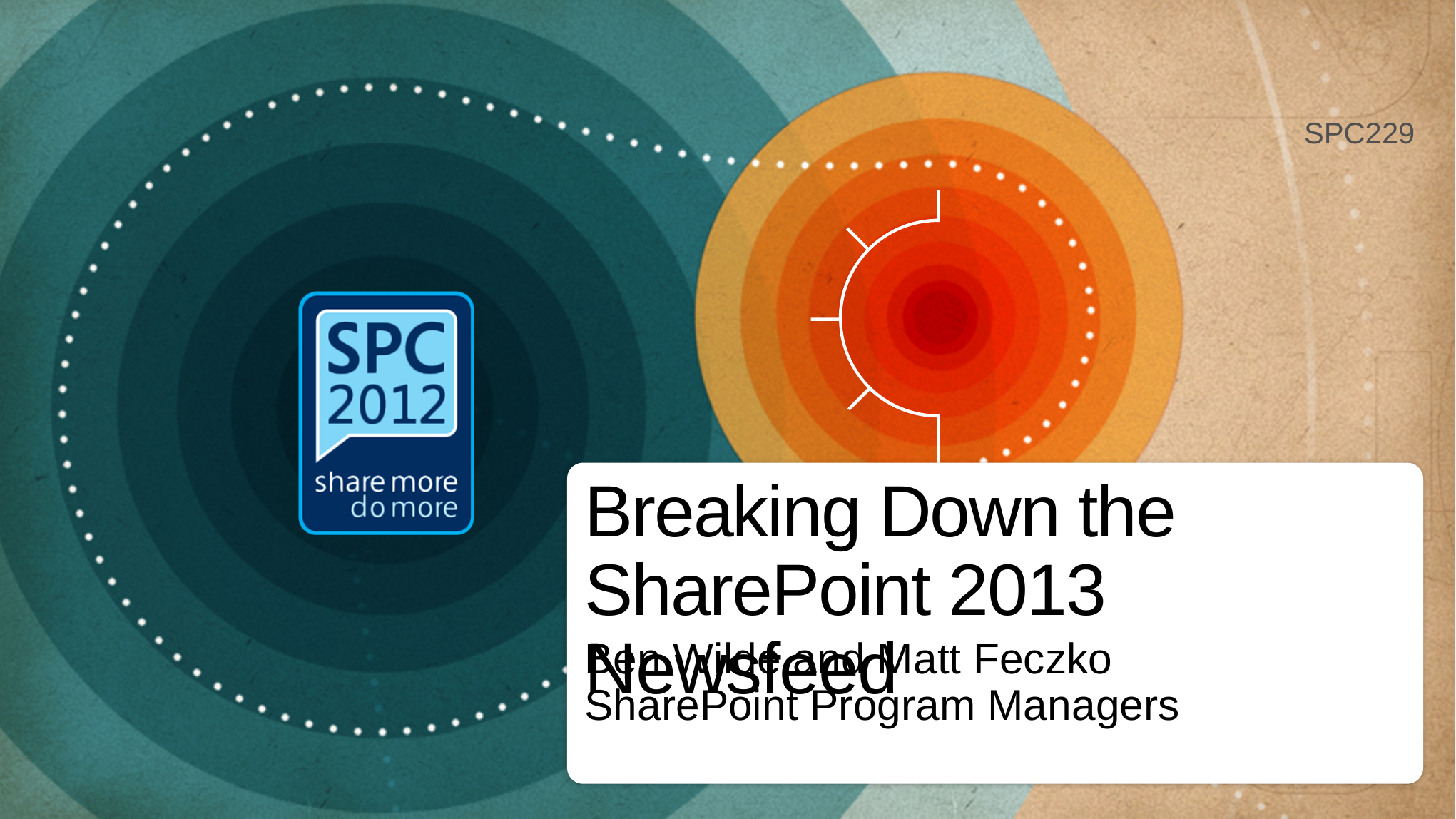

SPC229
# Breaking Down the SharePoint 2013 Newsfeed
Ben Wilde and Matt Feczko
SharePoint Program Managers